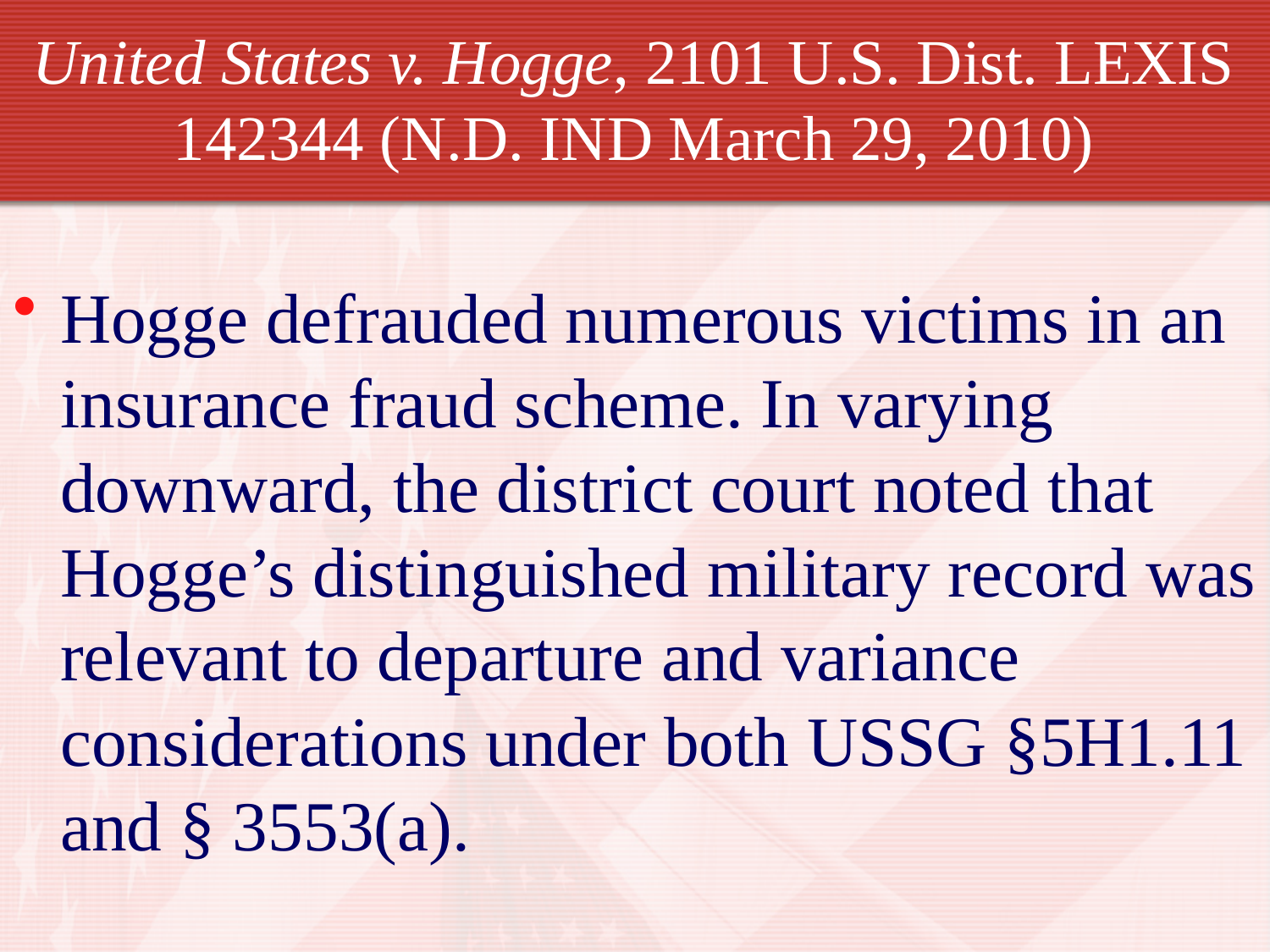

# United States v. Hogge, 2101 U.S. Dist. LEXIS 142344 (N.D. IND March 29, 2010)
Hogge defrauded numerous victims in an insurance fraud scheme. In varying downward, the district court noted that Hogge’s distinguished military record was relevant to departure and variance considerations under both USSG §5H1.11 and § 3553(a).